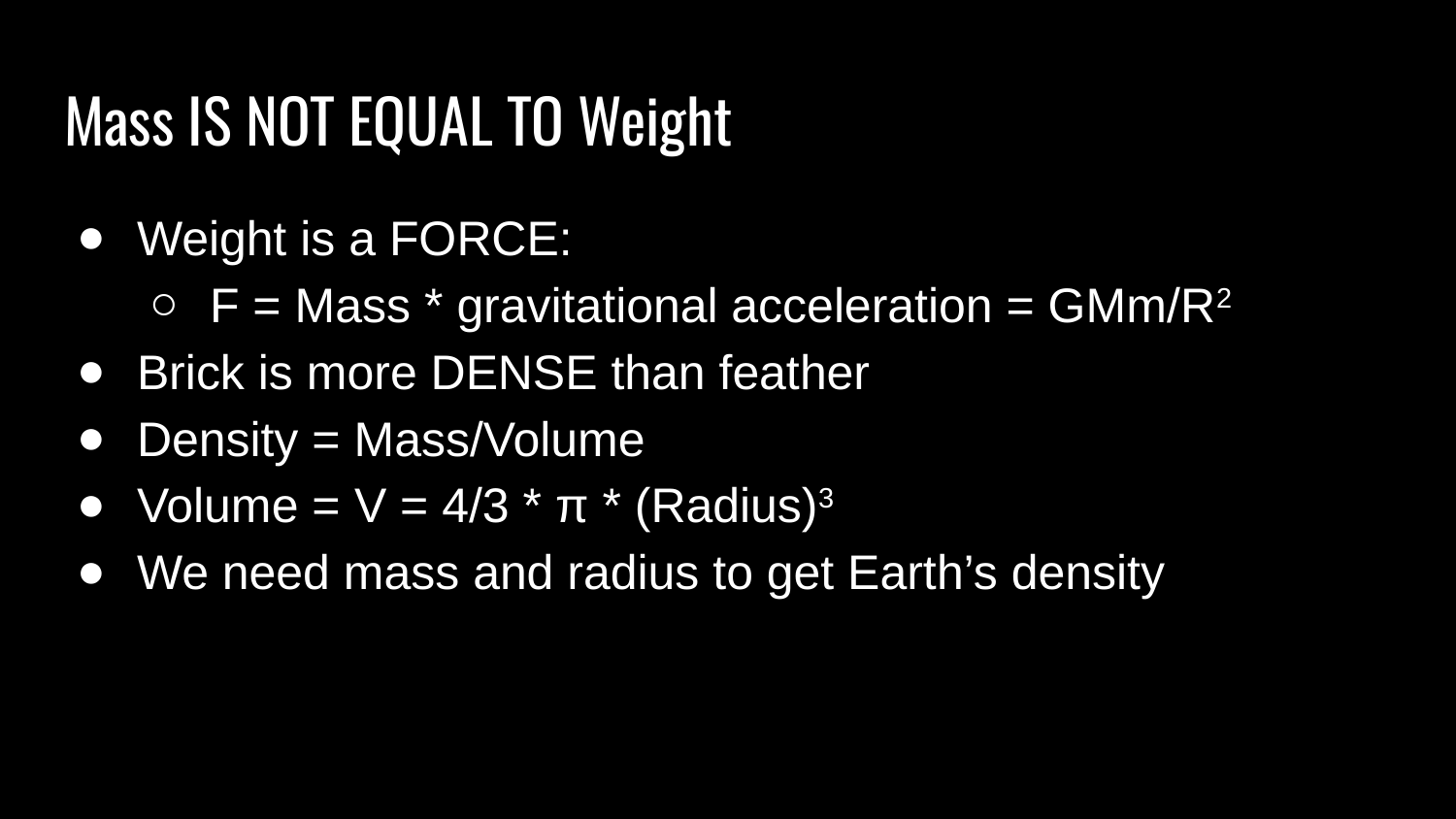

# Mass IS NOT EQUAL TO Weight
Weight is a FORCE:
F = Mass * gravitational acceleration = GMm/R2
Brick is more DENSE than feather
Density = Mass/Volume
Volume = V = 4/3 * π * (Radius)3
We need mass and radius to get Earth’s density